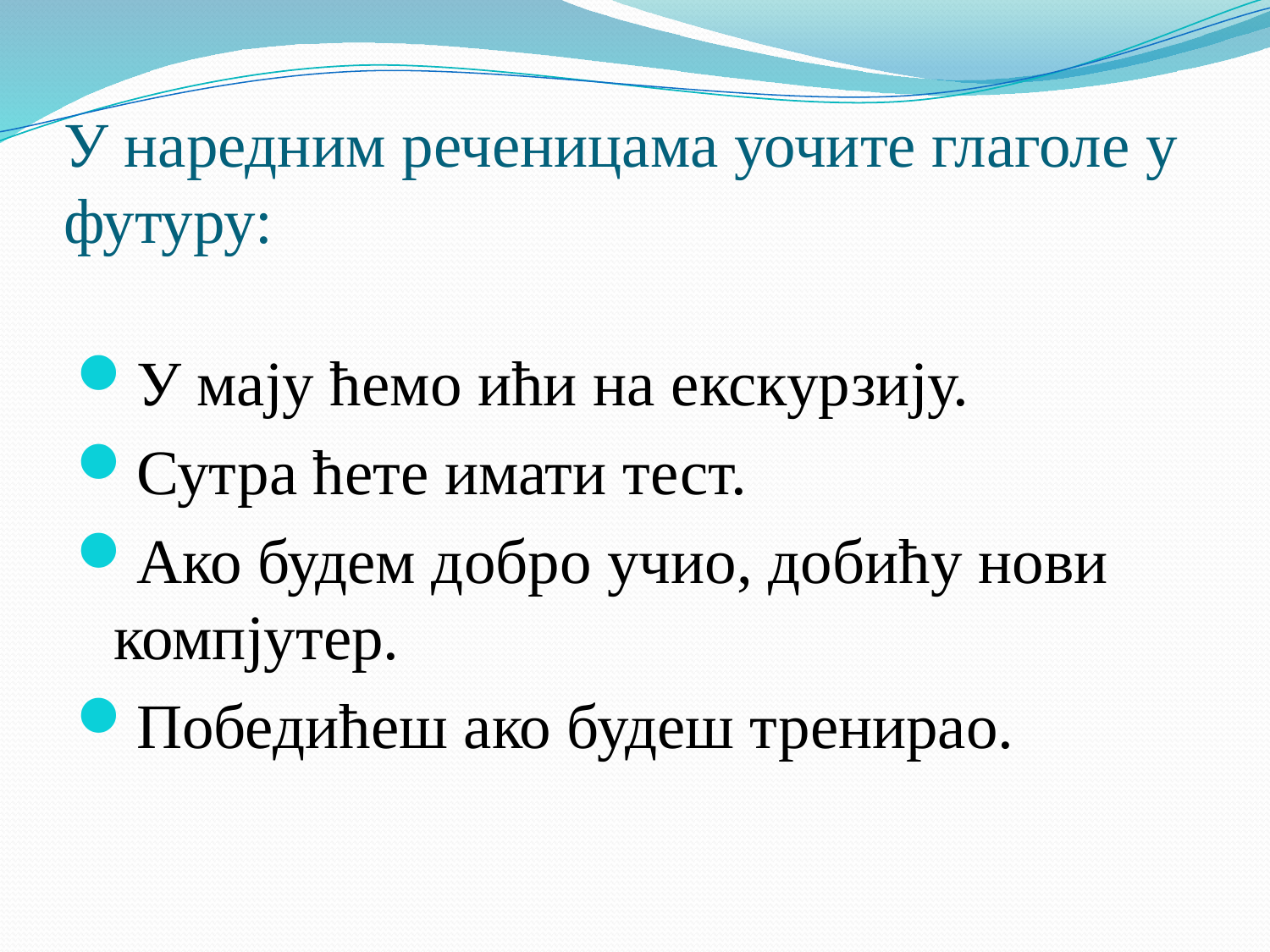

# У наредним реченицама уочите глаголе у футуру:

У мају ћемо ићи на екскурзију.
Сутра ћете имати тест.
Ако будем добро учио, добићу нови компјутер.
Победићеш ако будеш тренирао.